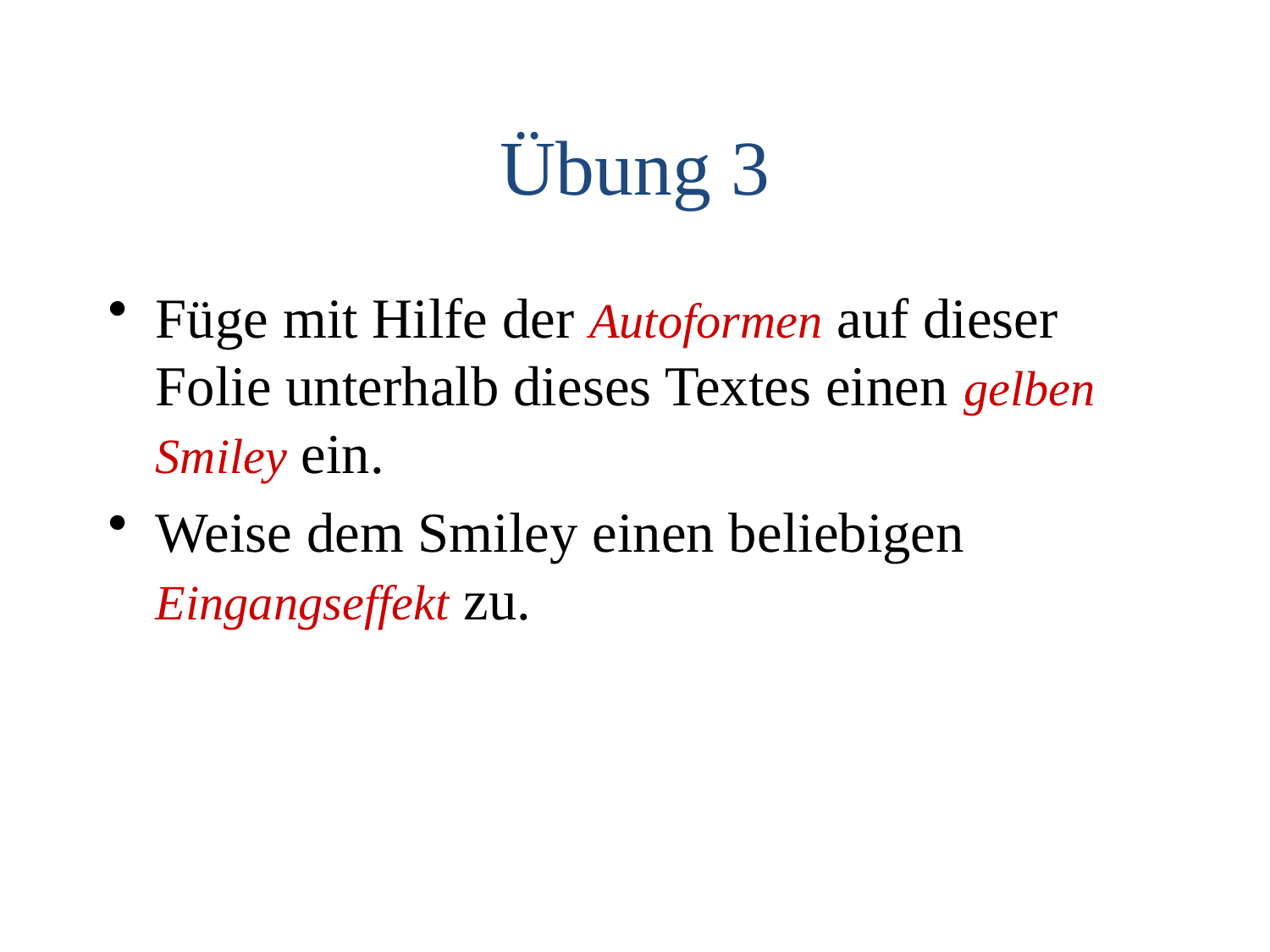

# Übung 3
Füge mit Hilfe der Autoformen auf dieser Folie unterhalb dieses Textes einen gelben Smiley ein.
Weise dem Smiley einen beliebigen Eingangseffekt zu.